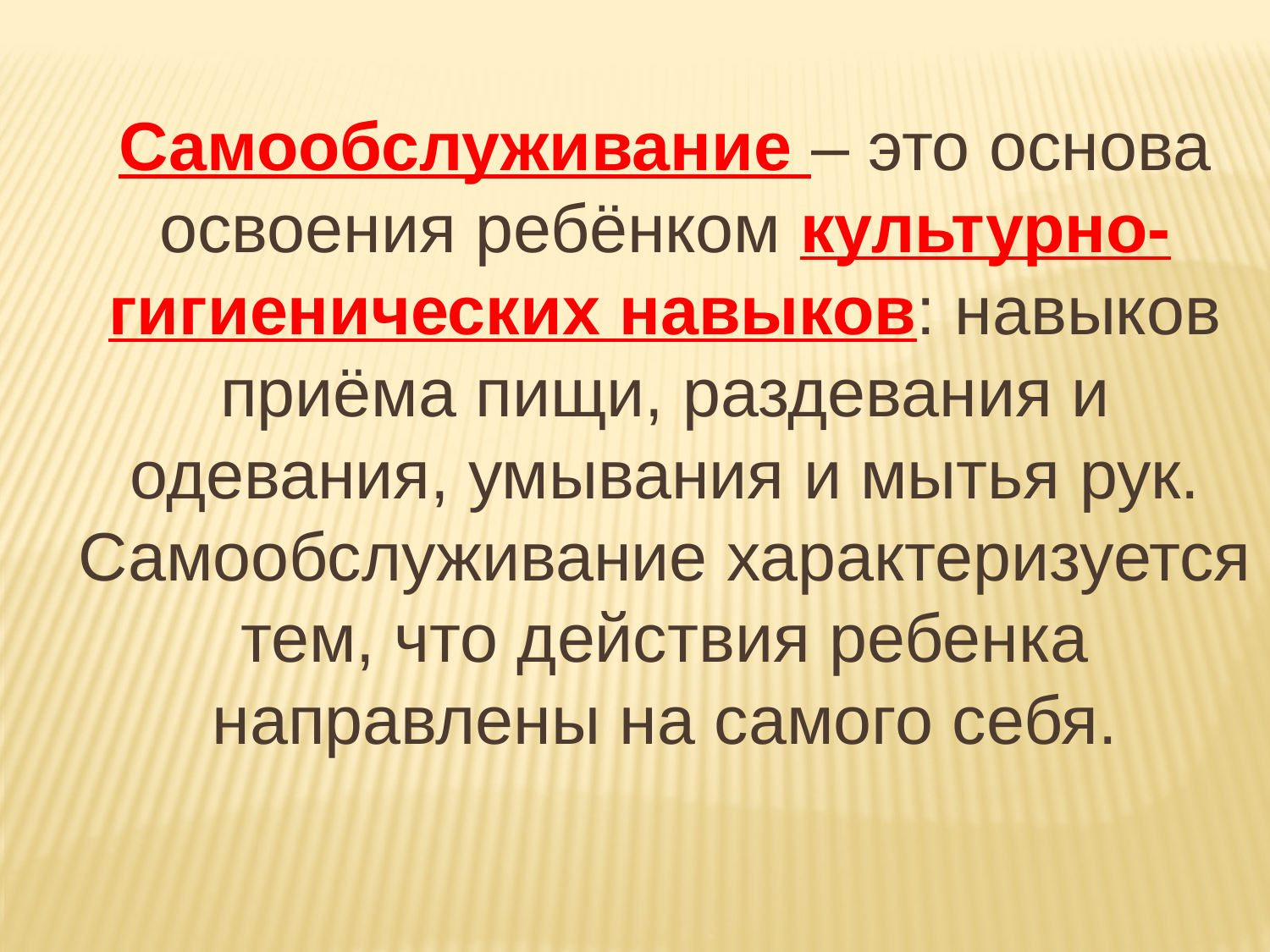

Самообслуживание – это основа освоения ребёнком культурно-гигиенических навыков: навыков приёма пищи, раздевания и одевания, умывания и мытья рук. Самообслуживание характеризуется тем, что действия ребенка направлены на самого себя.